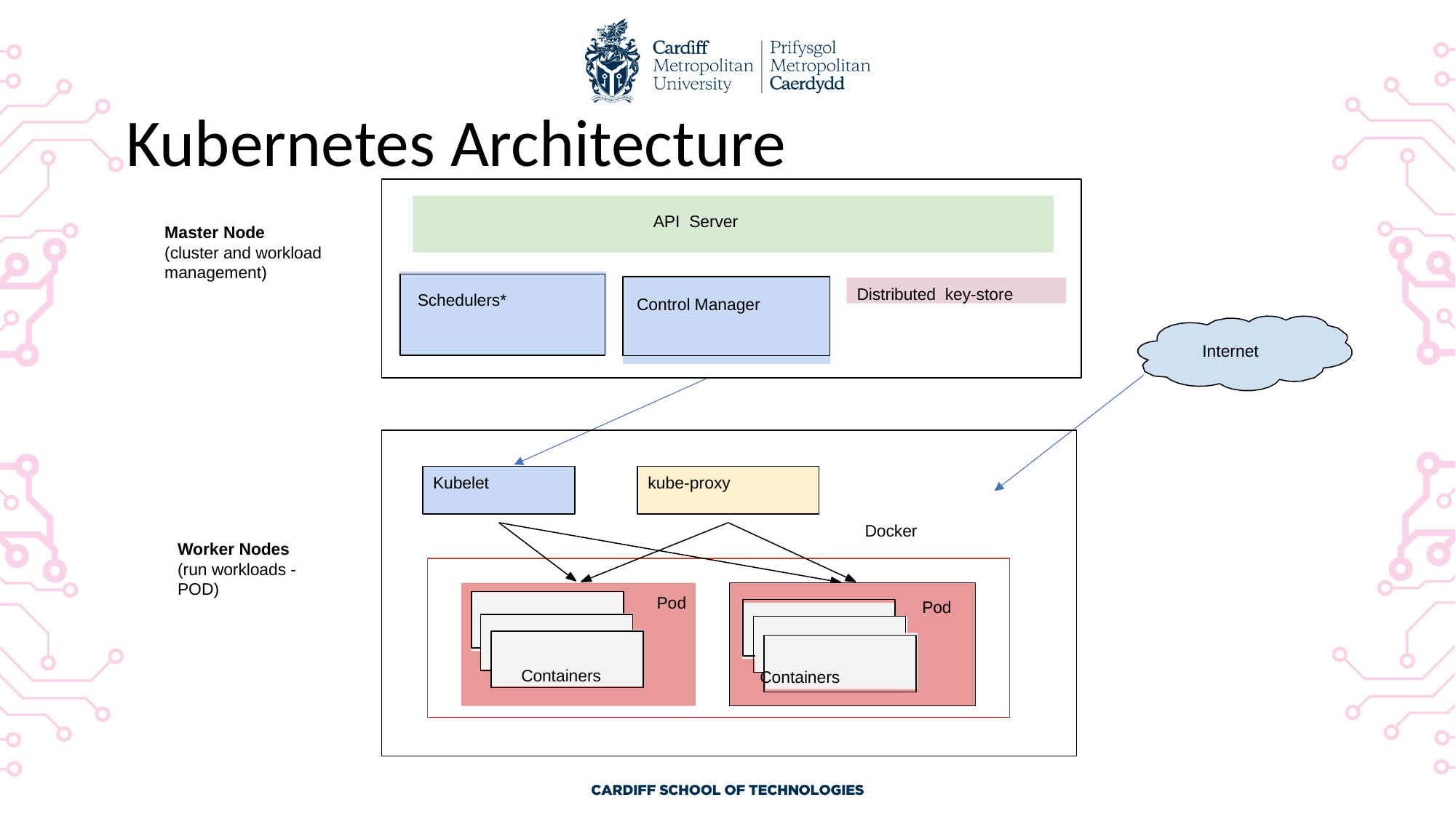

Kubernetes Architecture

API  Server
Master Node
(cluster and workload management)

    Schedulers*

   Control Manager

Distributed  key-store

Internet

kube-proxy

Kubelet

Docker

Worker Nodes
(run workloads - POD)

Pod

Pod

Containers
Containers